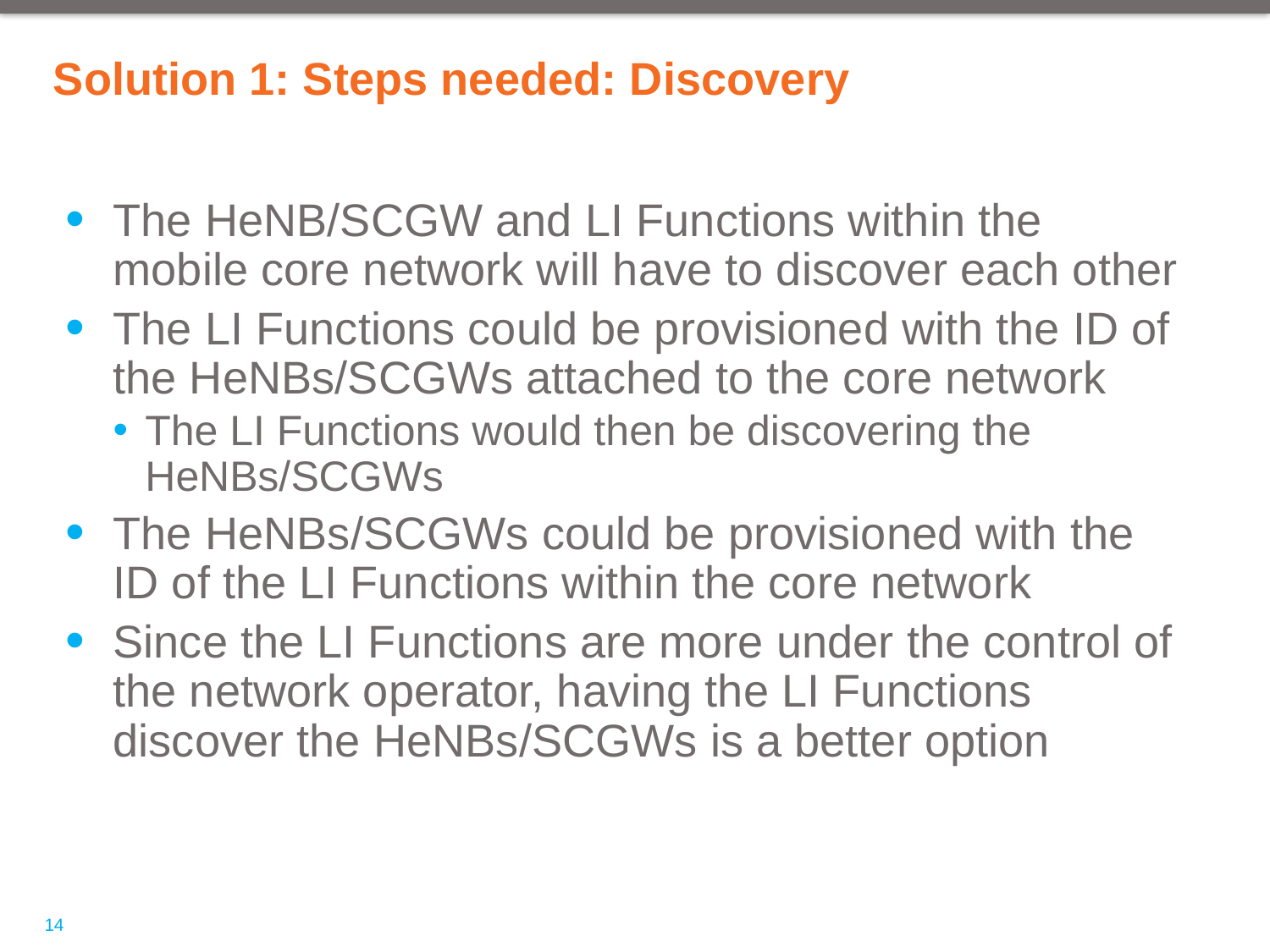

# Solution 1: Steps needed: Discovery
The HeNB/SCGW and LI Functions within the mobile core network will have to discover each other
The LI Functions could be provisioned with the ID of the HeNBs/SCGWs attached to the core network
The LI Functions would then be discovering the HeNBs/SCGWs
The HeNBs/SCGWs could be provisioned with the ID of the LI Functions within the core network
Since the LI Functions are more under the control of the network operator, having the LI Functions discover the HeNBs/SCGWs is a better option